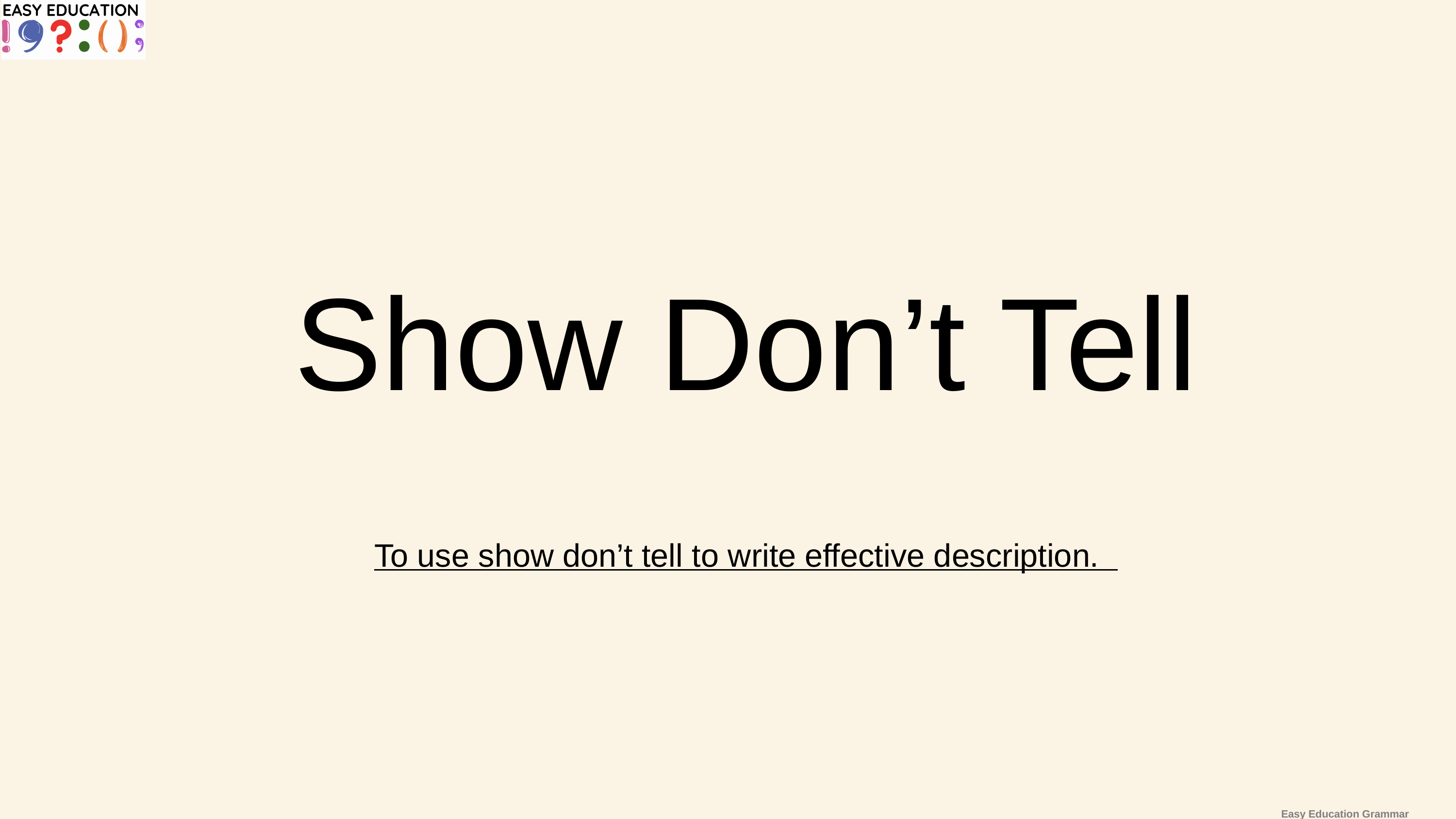

Show Don’t Tell
To use show don’t tell to write effective description.